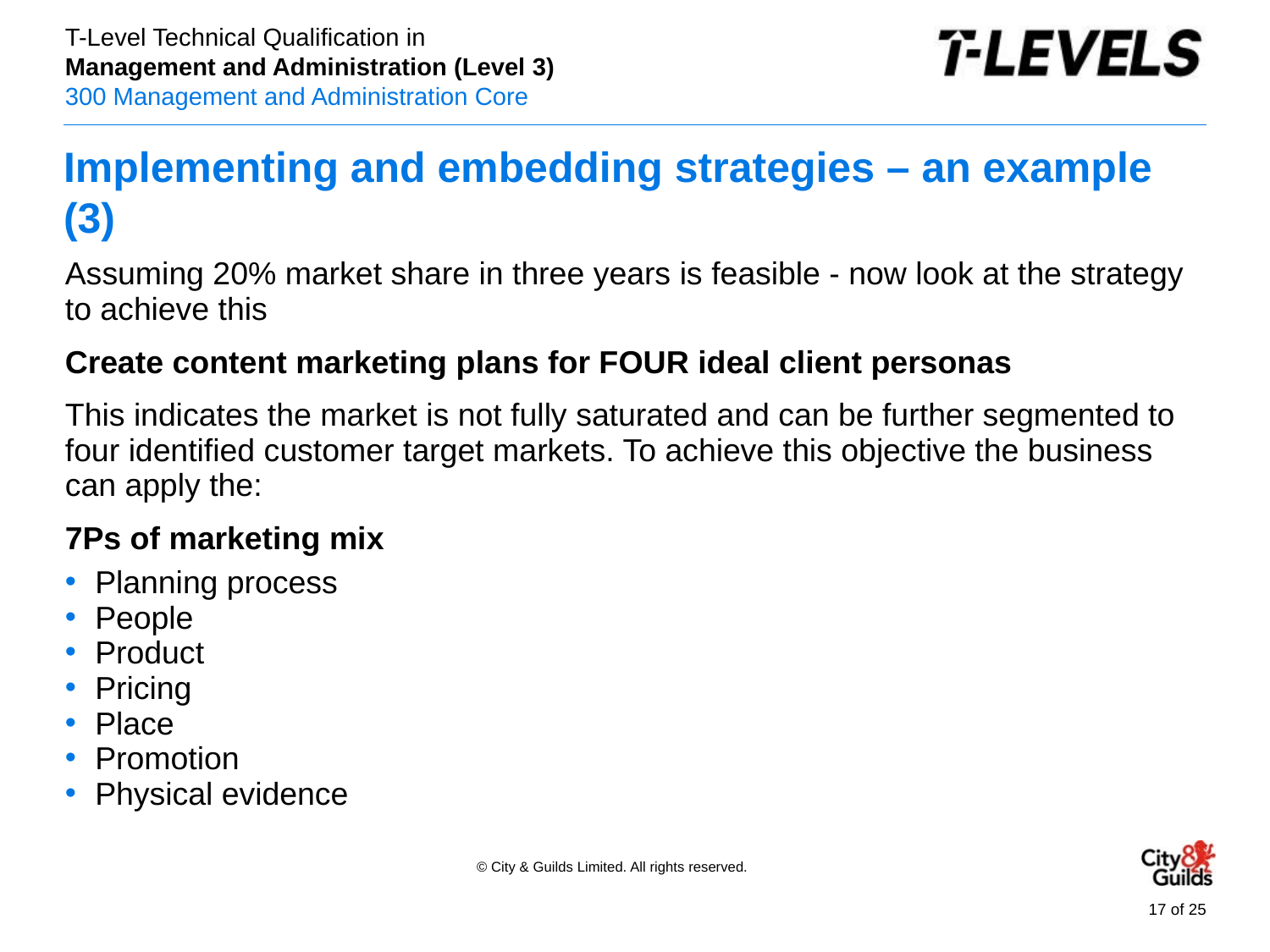

# Implementing and embedding strategies – an example (3)
Assuming 20% market share in three years is feasible - now look at the strategy to achieve this
Create content marketing plans for FOUR ideal client personas
This indicates the market is not fully saturated and can be further segmented to four identified customer target markets. To achieve this objective the business can apply the:
7Ps of marketing mix
Planning process
People
Product
Pricing
Place
Promotion
Physical evidence